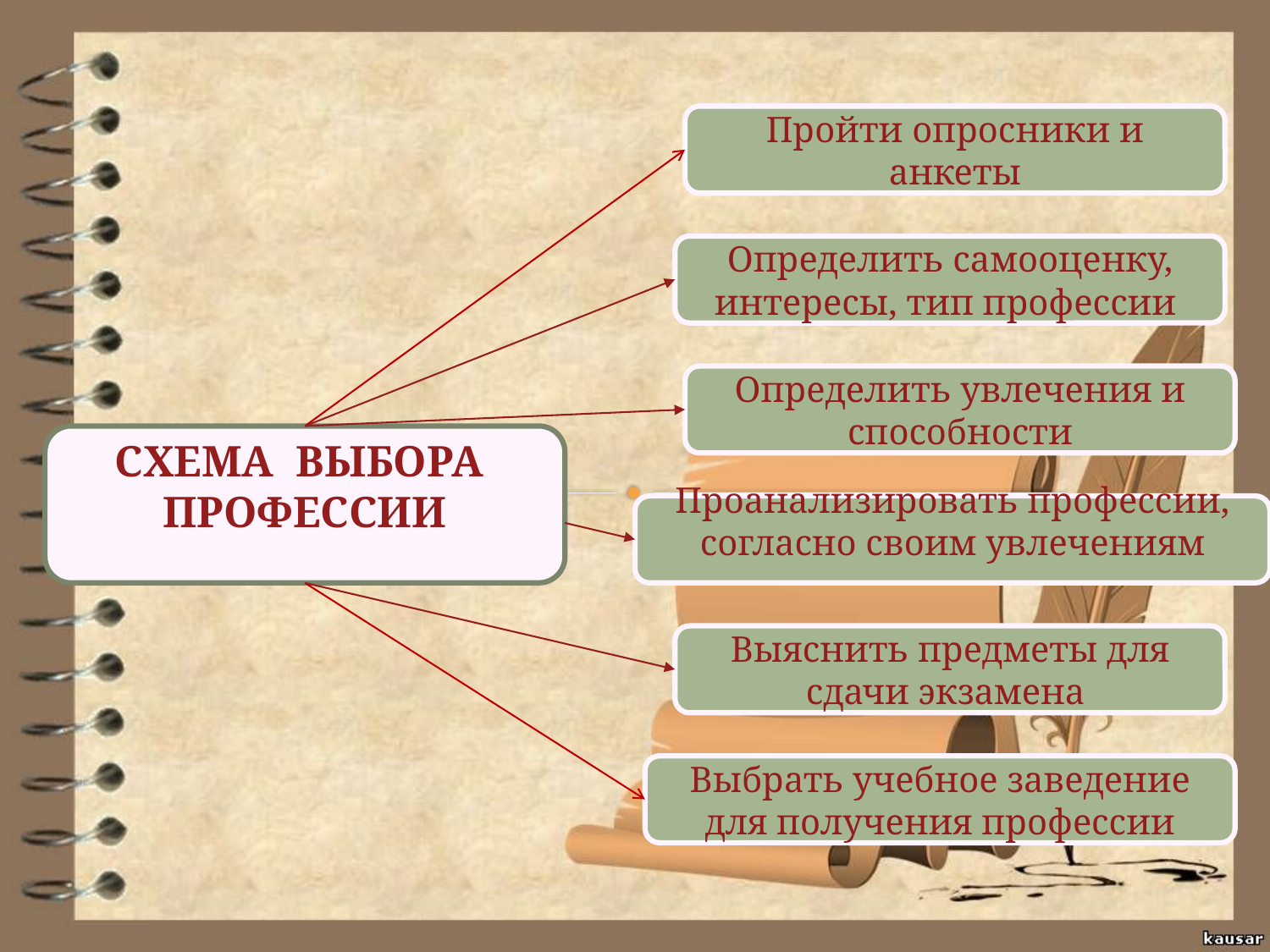

Пройти опросники и анкеты

Определить самооценку, интересы, тип профессии
Определить увлечения и способности
СХЕМА  ВЫБОРА  ПРОФЕССИИ

Проанализировать профессии, согласно своим увлечениям

Выяснить предметы для сдачи экзамена
Выбрать учебное заведение для получения профессии